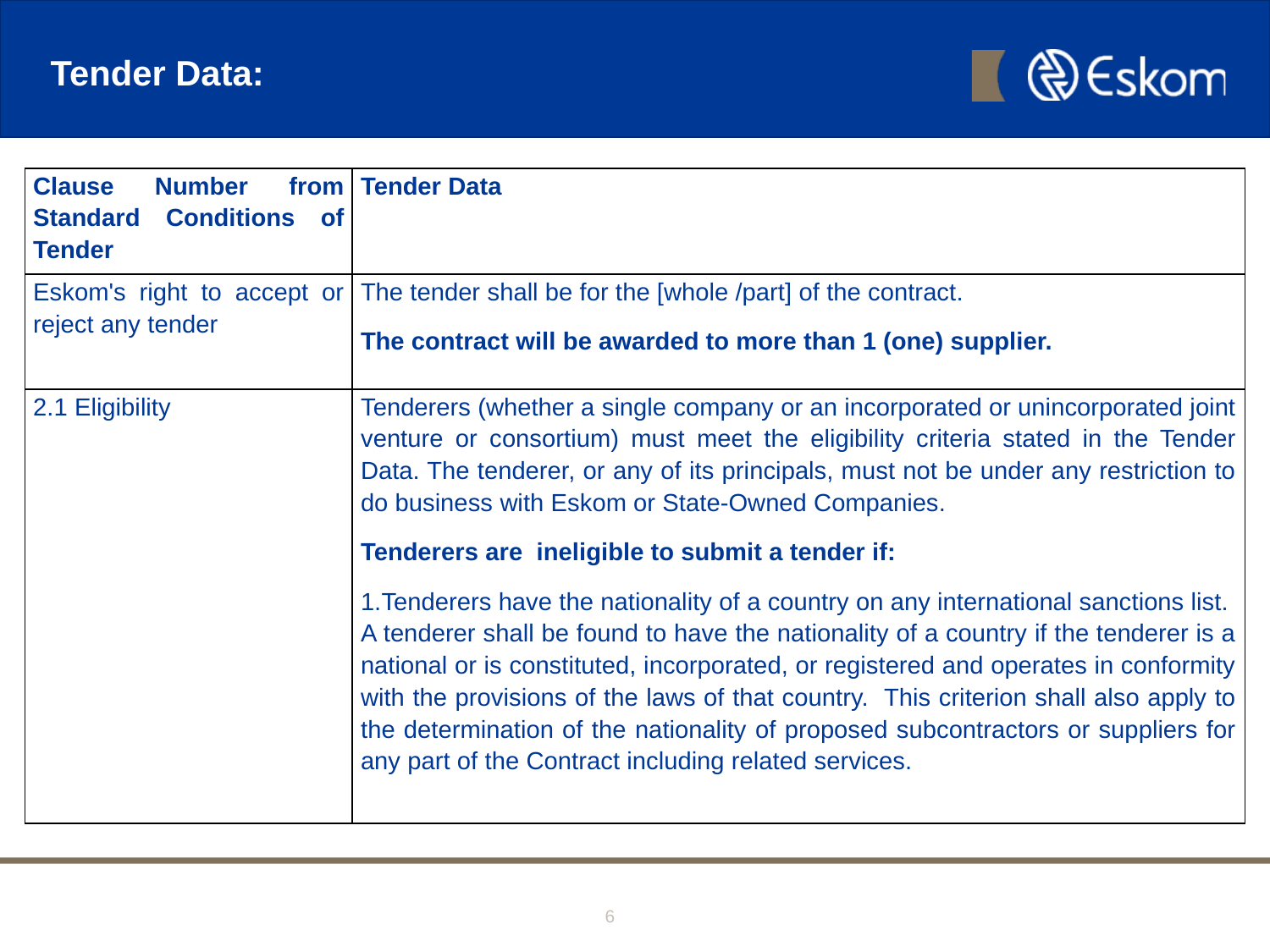

# Tender Data:

| Clause Number from Standard Conditions of Tender | Tender Data |
| --- | --- |
| Eskom's right to accept or reject any tender | The tender shall be for the [whole /part] of the contract. The contract will be awarded to more than 1 (one) supplier. |
| 2.1 Eligibility | Tenderers (whether a single company or an incorporated or unincorporated joint venture or consortium) must meet the eligibility criteria stated in the Tender Data. The tenderer, or any of its principals, must not be under any restriction to do business with Eskom or State-Owned Companies. Tenderers are ineligible to submit a tender if: 1.Tenderers have the nationality of a country on any international sanctions list. A tenderer shall be found to have the nationality of a country if the tenderer is a national or is constituted, incorporated, or registered and operates in conformity with the provisions of the laws of that country. This criterion shall also apply to the determination of the nationality of proposed subcontractors or suppliers for any part of the Contract including related services. |
6